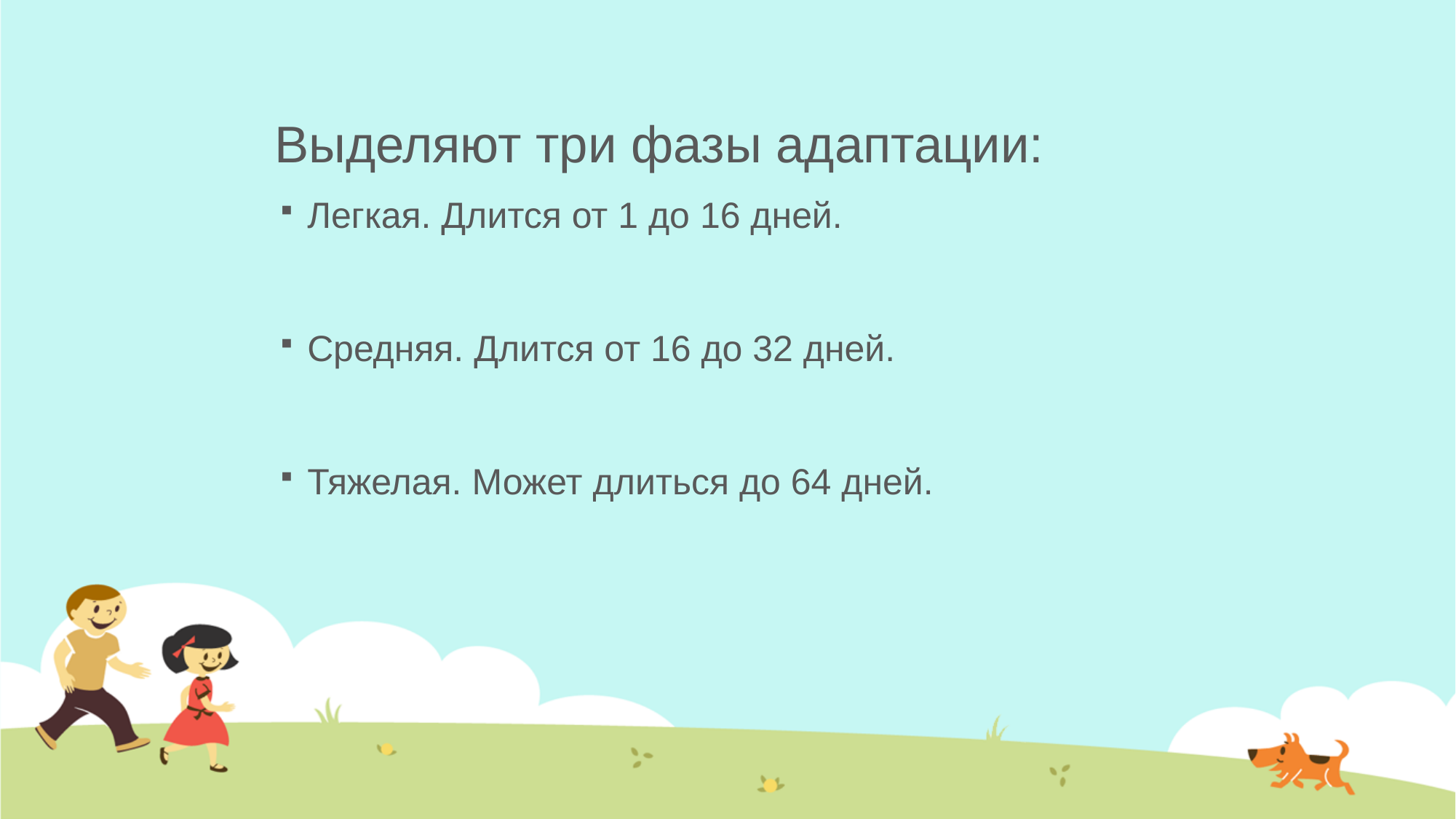

# Выделяют три фазы адаптации:
Легкая. Длится от 1 до 16 дней.

Средняя. Длится от 16 до 32 дней.

Тяжелая. Может длиться до 64 дней.